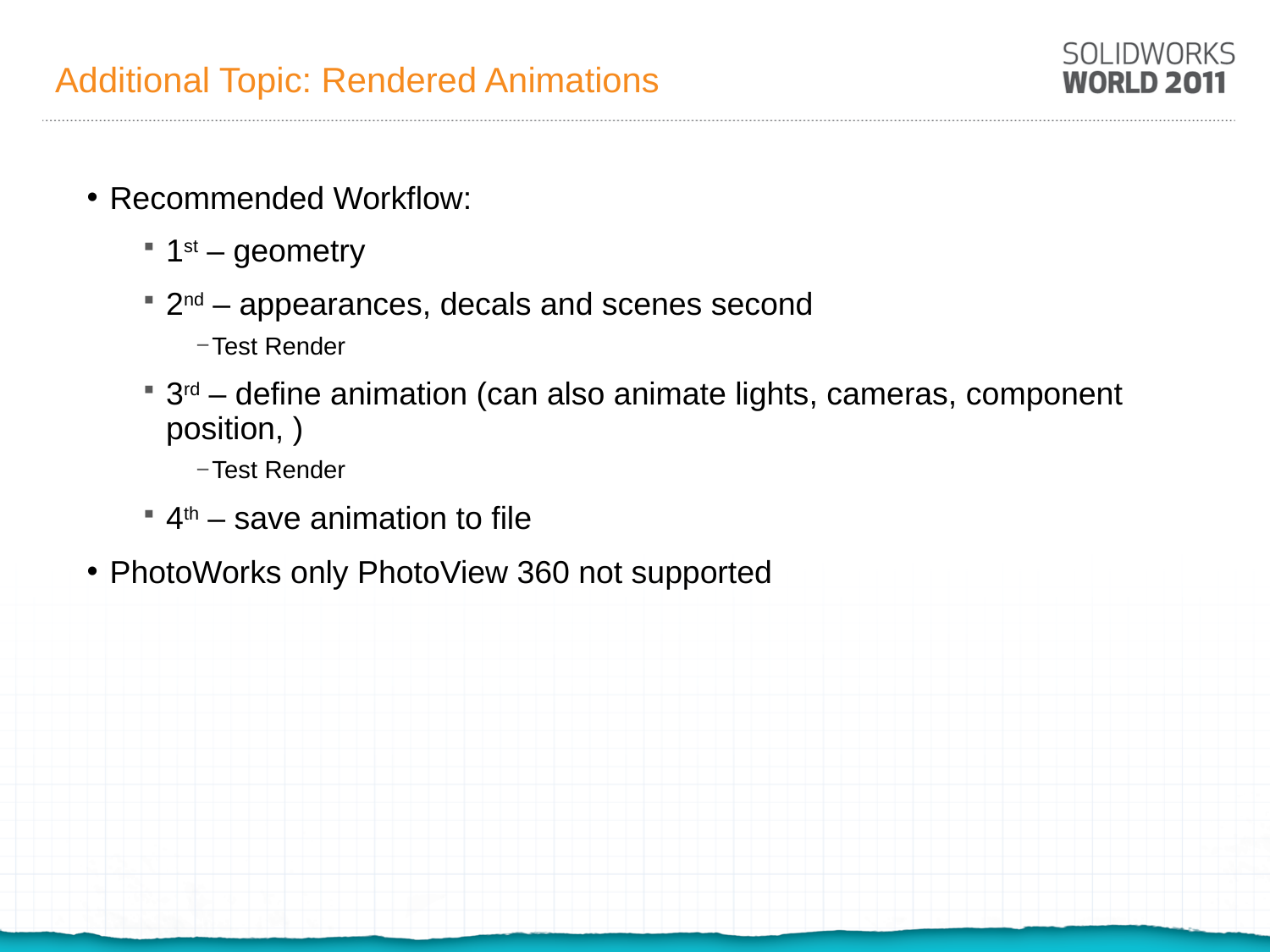

# Additional Topic: Rendered Animations
Recommended Workflow:
1st – geometry
2nd – appearances, decals and scenes second
Test Render
3rd – define animation (can also animate lights, cameras, component position, )
Test Render
4th – save animation to file
PhotoWorks only PhotoView 360 not supported